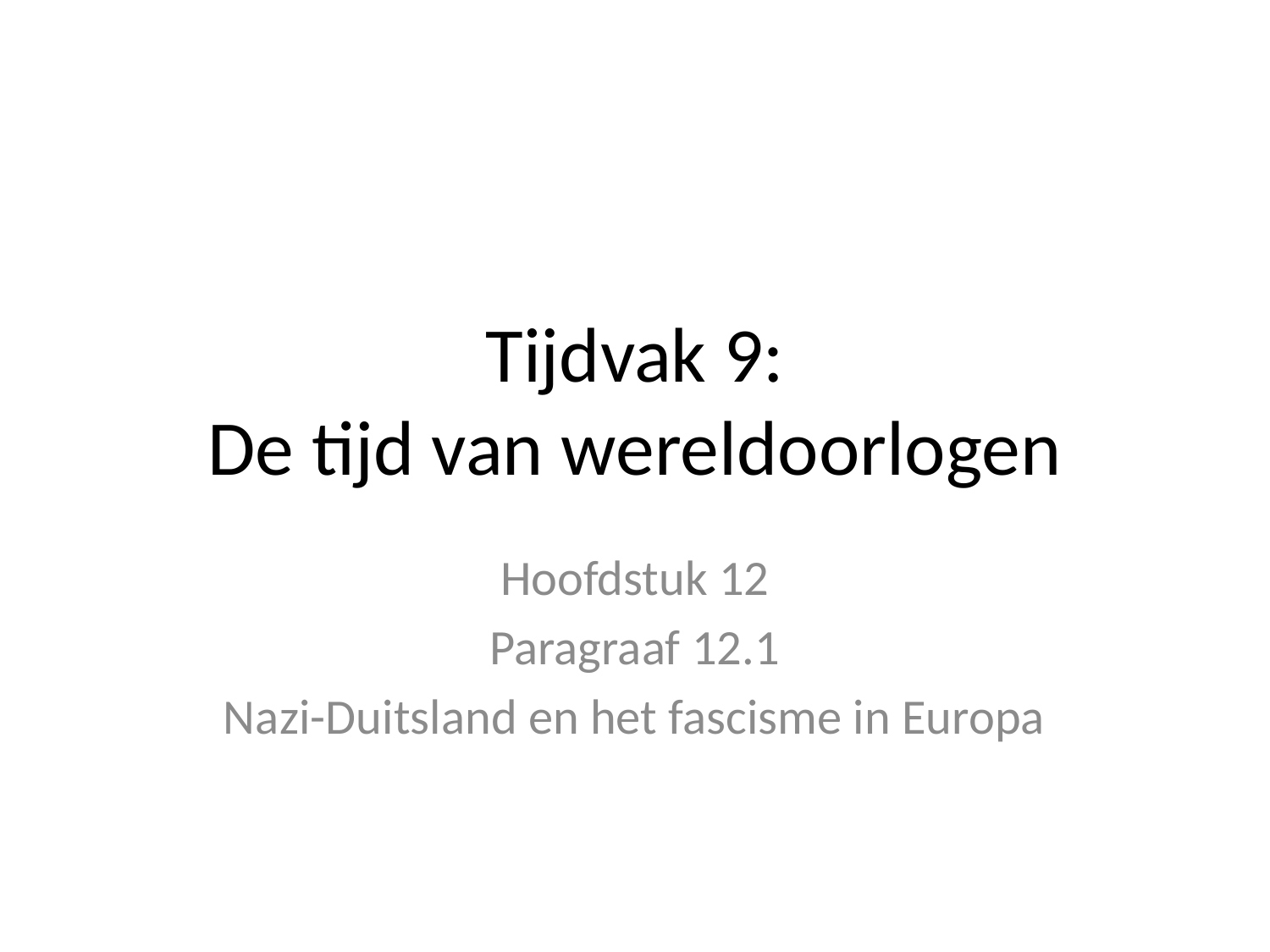

# Tijdvak 9: De tijd van wereldoorlogen
Hoofdstuk 12
Paragraaf 12.1
Nazi-Duitsland en het fascisme in Europa